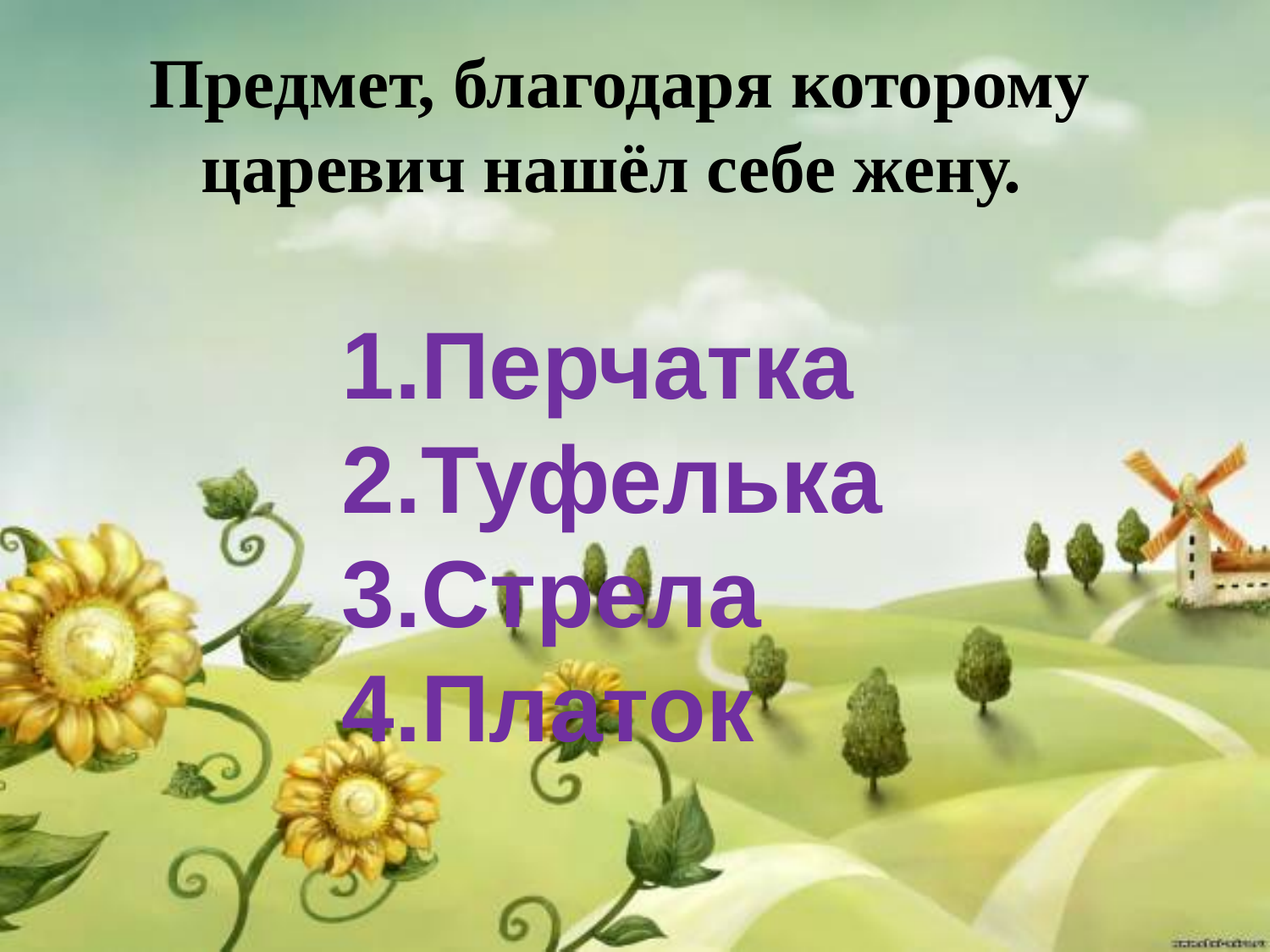

Предмет, благодаря которому царевич нашёл себе жену.
Перчатка
Туфелька
Стрела
Платок